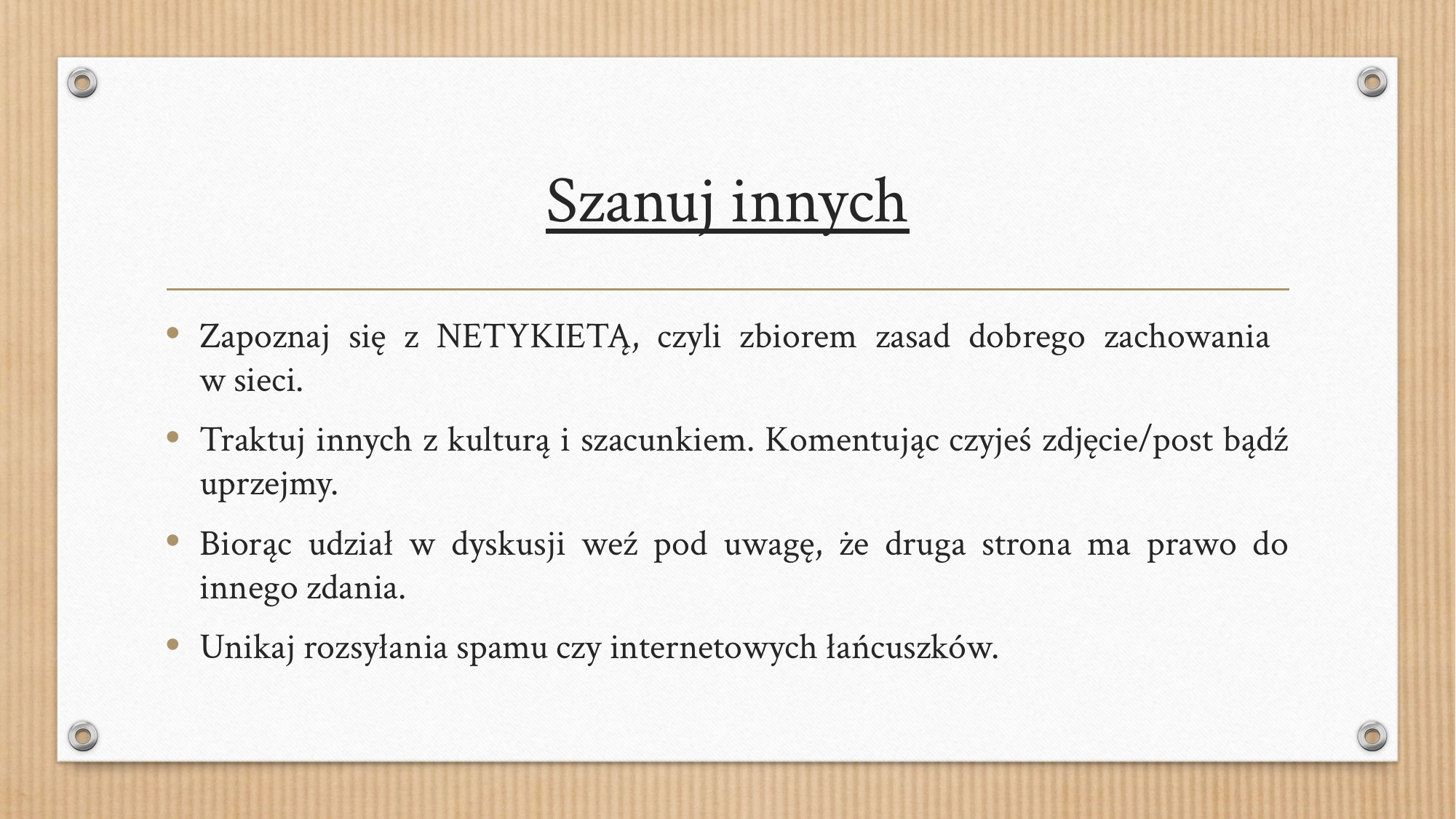

# Szanuj innych
Zapoznaj się z NETYKIETĄ, czyli zbiorem zasad dobrego zachowania
w sieci.
Traktuj innych z kulturą i szacunkiem. Komentując czyjeś zdjęcie/post bądź uprzejmy.
Biorąc udział w dyskusji weź pod uwagę, że druga strona ma prawo do innego zdania.
Unikaj rozsyłania spamu czy internetowych łańcuszków.